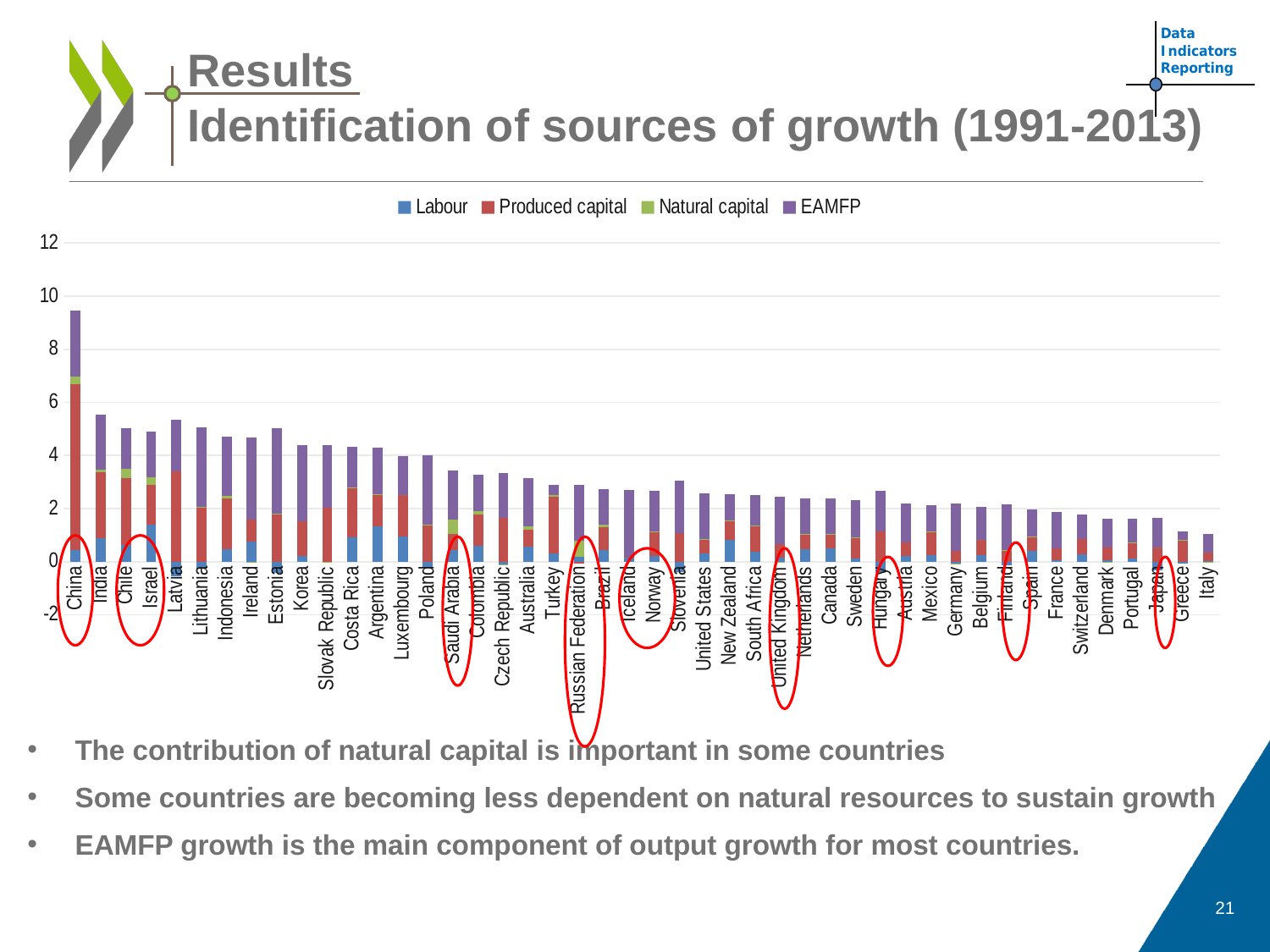

# Results Identification of sources of growth (1991-2013)

### Chart

| Category | Labour | Produced capital | Natural capital | EAMFP |
|---|---|---|---|---|
| China | 0.4434228 | 6.247272 | 0.2704151 | 2.503741 |
| India | 0.8919888 | 2.481095 | 0.0771593 | 2.104688 |
| Chile | 0.6449801 | 2.496057 | 0.3526642 | 1.537069 |
| Israel | 1.390863 | 1.502857 | 0.2998103 | 1.699822 |
| Latvia | -0.5342934 | 3.392068 | 0.0 | 1.959884 |
| Lithuania | -0.2604775 | 2.058232 | 0.001537 | 3.014907 |
| Indonesia | 0.4720177 | 1.909453 | 0.0917627 | 2.221188 |
| Ireland | 0.7734755 | 0.8031998 | -0.0057099 | 3.090465 |
| Estonia | -0.4343606 | 1.775608 | 0.0247668 | 3.225821 |
| Korea | 0.2000289 | 1.323776 | 0.0009816 | 2.867807 |
| Slovak Republic | -0.0163235 | 2.039034 | -0.0013177 | 2.364704 |
| Costa Rica | 0.9240687 | 1.865402 | 0.0012784 | 1.538962 |
| Argentina | 1.330202 | 1.199314 | 0.0233521 | 1.752932 |
| Luxembourg | 0.9441189 | 1.553171 | 0.0001026 | 1.468186 |
| Poland | -0.2455406 | 1.396601 | 0.0012273 | 2.60618 |
| Saudi Arabia | 0.4254722 | 0.621361 | 0.5544547 | 1.829555 |
| Colombia | 0.6042581 | 1.166991 | 0.1458637 | 1.363892 |
| Czech Republic | -0.0977687 | 1.658756 | -0.0021347 | 1.681829 |
| Australia | 0.5716555 | 0.6185532 | 0.1459609 | 1.807564 |
| Turkey | 0.3106919 | 2.141485 | 0.0507652 | 0.3985391 |
| Russian Federation | 0.1695181 | -0.0767484 | 0.6328679 | 2.075953 |
| Brazil | 0.4350011 | 0.8801823 | 0.0901251 | 1.322084 |
| Iceland | 0.1378901 | 0.0619813 | 0.0 | 2.508541 |
| Norway | 0.2279875 | 0.8817227 | 0.0293159 | 1.53543 |
| Slovenia | -0.3946838 | 1.089644 | -0.0011664 | 1.973179 |
| United States | 0.3207285 | 0.5012354 | 0.0169467 | 1.724836 |
| New Zealand | 0.820564 | 0.7018092 | 0.0231972 | 0.9949668 |
| South Africa | 0.3705544 | 0.9764122 | 0.007157 | 1.141257 |
| United Kingdom | 0.1518333 | 0.5007838 | -0.0377126 | 1.801383 |
| Netherlands | 0.4568219 | 0.5703844 | 0.0093924 | 1.349715 |
| Canada | 0.5030307 | 0.5231639 | 0.010149 | 1.347105 |
| Sweden | 0.1121557 | 0.7887628 | 0.0077969 | 1.413357 |
| Hungary | -0.3850068 | 1.136945 | -0.0204901 | 1.524033 |
| Austria | 0.2096017 | 0.5012587 | -0.0002462 | 1.487323 |
| Mexico | 0.2533266 | 0.8916488 | 0.0090562 | 0.9793696 |
| Germany | -0.0697466 | 0.4166 | -0.0025069 | 1.783818 |
| Belgium | 0.2422986 | 0.5746055 | 5.93e-06 | 1.256199 |
| Finland | -0.145537 | 0.4278696 | 0.0101689 | 1.712034 |
| Spain | 0.4164354 | 0.5442027 | 0.0016728 | 0.9927154 |
| France | 0.0476817 | 0.4420014 | -0.0011735 | 1.3879 |
| Switzerland | 0.2750078 | 0.5785212 | 6.2e-06 | 0.9295519 |
| Denmark | 0.0656187 | 0.4818065 | -0.0092482 | 1.078061 |
| Portugal | 0.1314148 | 0.5989444 | 0.0009417 | 0.8757919 |
| Japan | -0.3178906 | 0.5276489 | 0.0001905 | 1.130323 |
| Greece | -0.0563926 | 0.8145886 | 0.0032942 | 0.3256235 |
| Italy | 0.0146963 | 0.3267657 | -0.0020013 | 0.6888805 |

The contribution of natural capital is important in some countries
Some countries are becoming less dependent on natural resources to sustain growth
EAMFP growth is the main component of output growth for most countries.
21